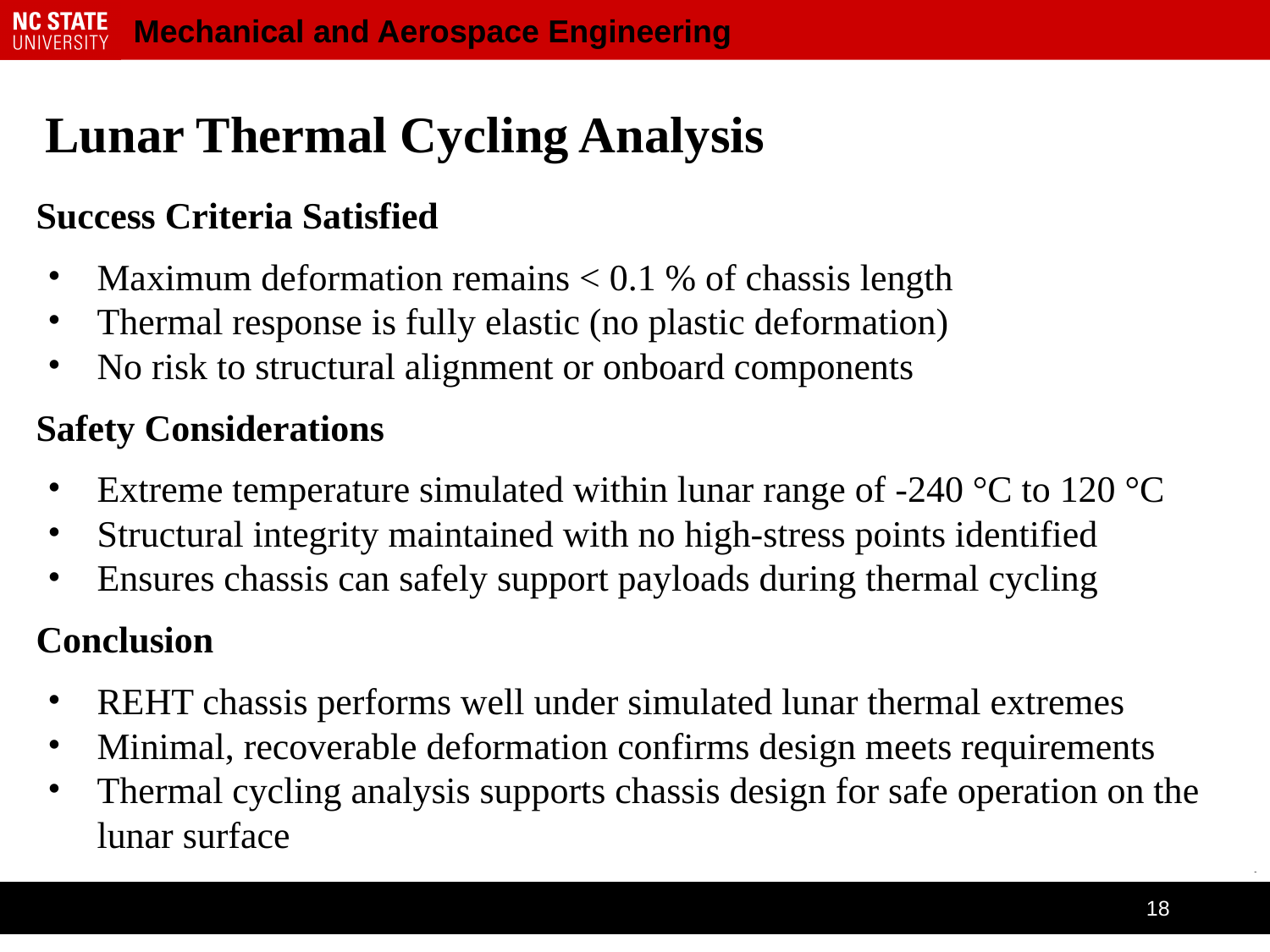

# Lunar Thermal Cycling Analysis
Success Criteria Satisfied
Maximum deformation remains < 0.1 % of chassis length
Thermal response is fully elastic (no plastic deformation)
No risk to structural alignment or onboard components
Safety Considerations
Extreme temperature simulated within lunar range of -240 °C to 120 °C
Structural integrity maintained with no high-stress points identified
Ensures chassis can safely support payloads during thermal cycling
Conclusion
REHT chassis performs well under simulated lunar thermal extremes
Minimal, recoverable deformation confirms design meets requirements
Thermal cycling analysis supports chassis design for safe operation on the lunar surface

18